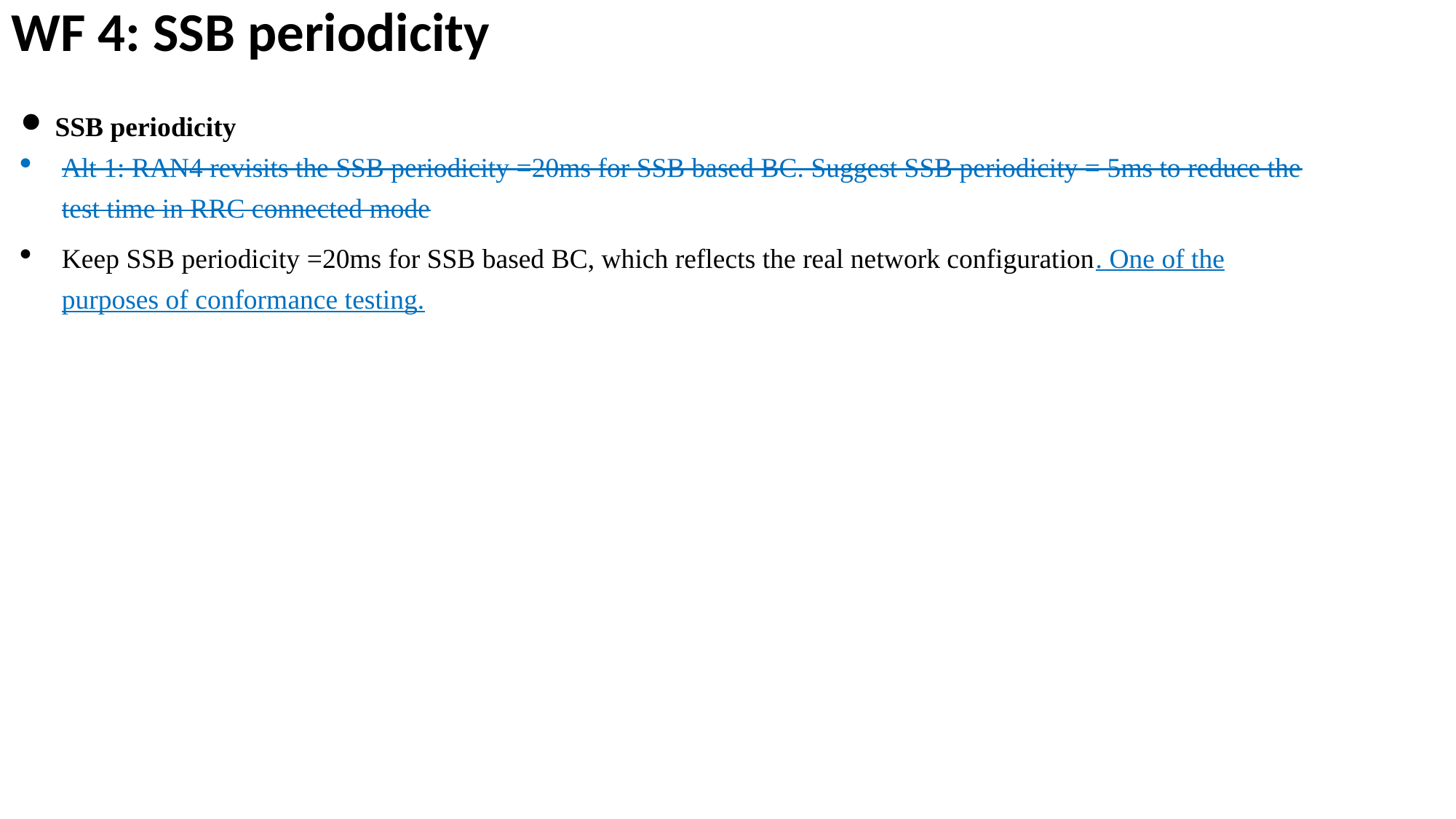

WF 4: SSB periodicity
SSB periodicity
Alt 1: RAN4 revisits the SSB periodicity =20ms for SSB based BC. Suggest SSB periodicity = 5ms to reduce the test time in RRC connected mode
Keep SSB periodicity =20ms for SSB based BC, which reflects the real network configuration. One of the purposes of conformance testing.